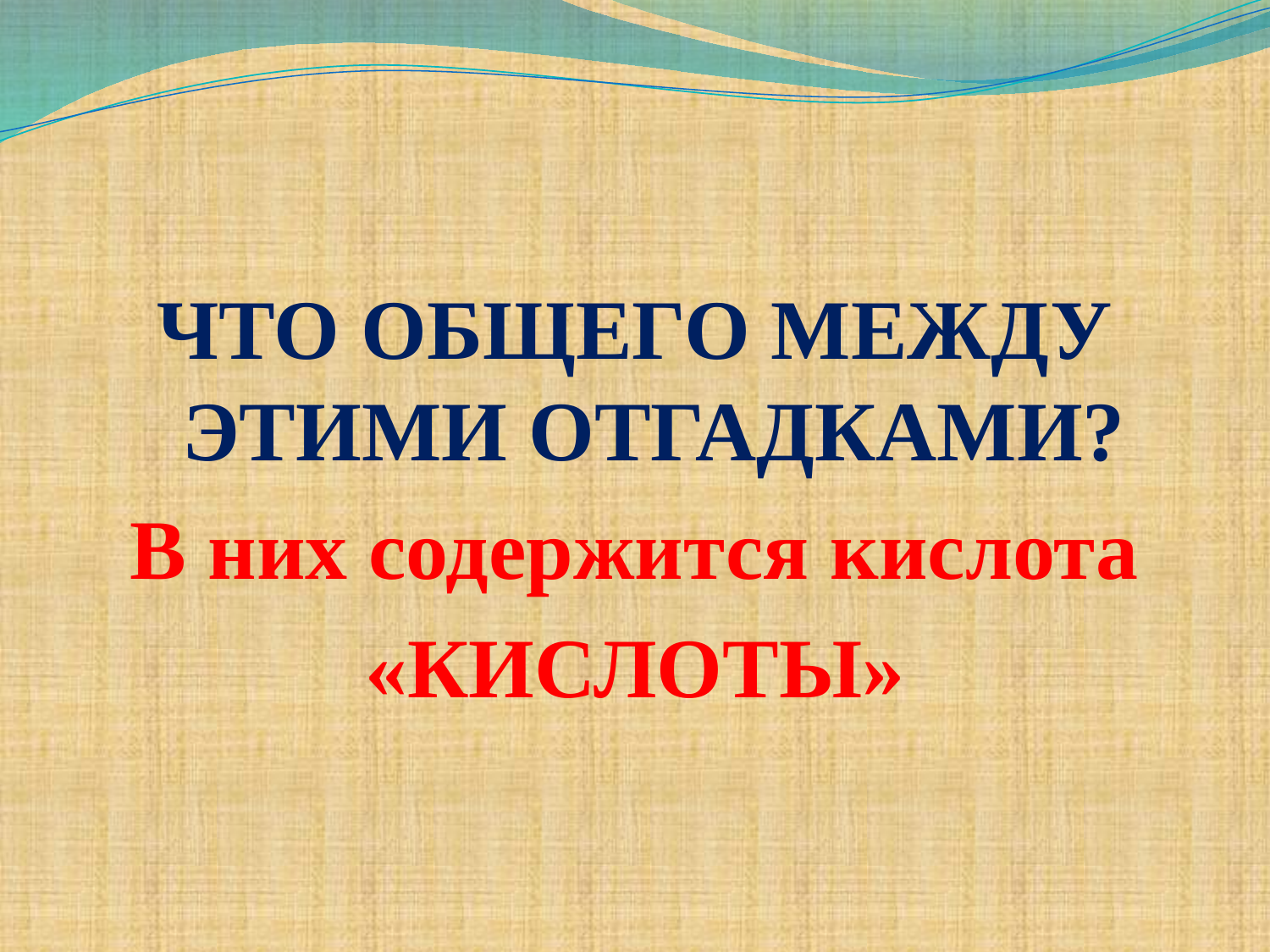

#
ЧТО ОБЩЕГО МЕЖДУ ЭТИМИ ОТГАДКАМИ?
В них содержится кислота
«КИСЛОТЫ»